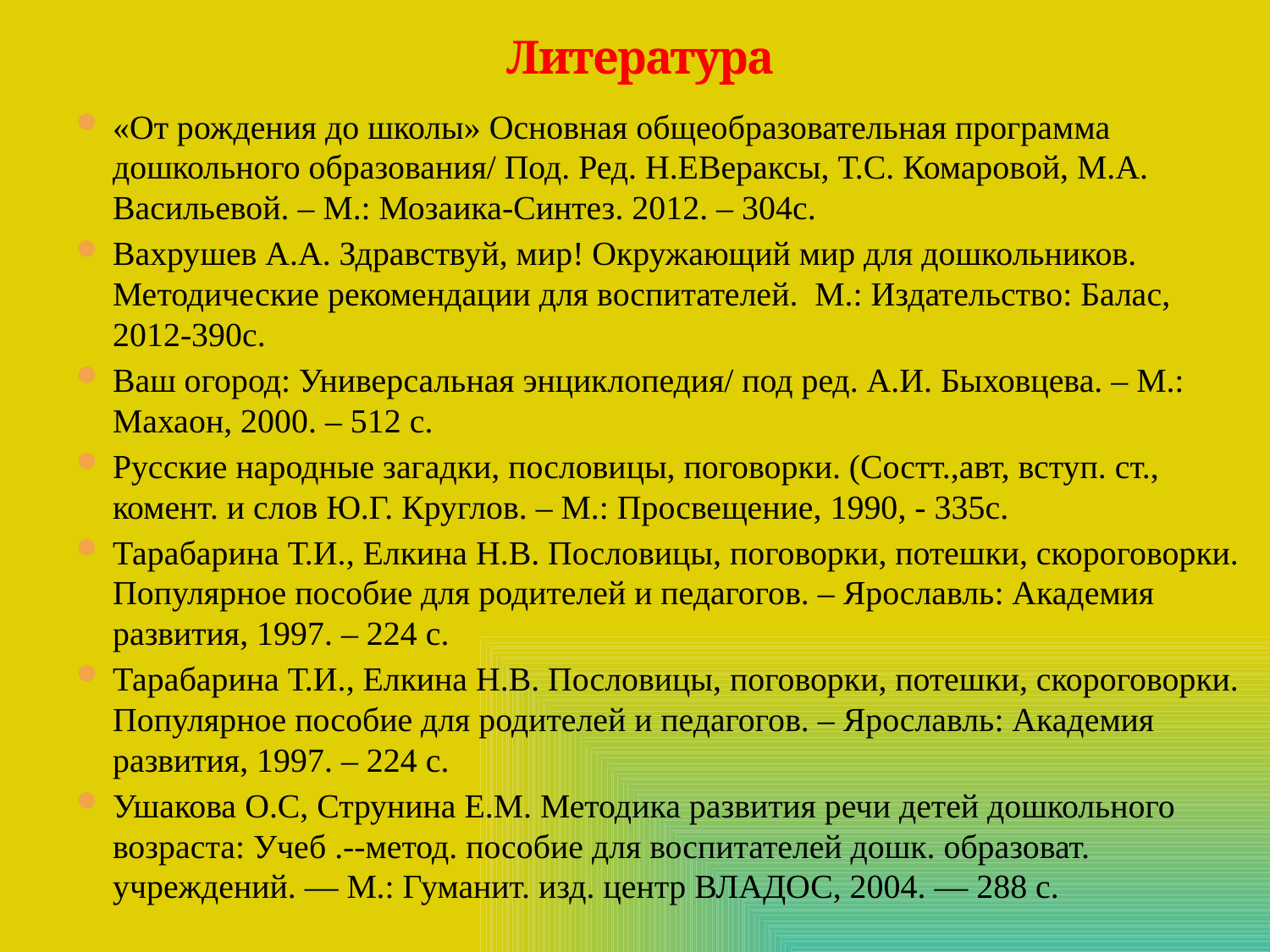

# Литература
«От рождения до школы» Основная общеобразовательная программа дошкольного образования/ Под. Ред. Н.ЕВераксы, Т.С. Комаровой, М.А. Васильевой. – М.: Мозаика-Синтез. 2012. – 304с.
Вахрушев А.А. Здравствуй, мир! Окружающий мир для дошкольников. Методические рекомендации для воспитателей.  М.: Издательство: Балас, 2012-390с.
Ваш огород: Универсальная энциклопедия/ под ред. А.И. Быховцева. – М.: Махаон, 2000. – 512 с.
Русские народные загадки, пословицы, поговорки. (Состт.,авт, вступ. ст., комент. и слов Ю.Г. Круглов. – М.: Просвещение, 1990, - 335с.
Тарабарина Т.И., Елкина Н.В. Пословицы, поговорки, потешки, скороговорки. Популярное пособие для родителей и педагогов. – Ярославль: Академия развития, 1997. – 224 с.
Тарабарина Т.И., Елкина Н.В. Пословицы, поговорки, потешки, скороговорки. Популярное пособие для родителей и педагогов. – Ярославль: Академия развития, 1997. – 224 с.
Ушакова О.С, Струнина Е.М. Методика развития речи детей дошкольного возраста: Учеб .--метод. пособие для воспитателей дошк. образоват. учреждений. — М.: Гуманит. изд. центр ВЛАДОС, 2004. — 288 с.